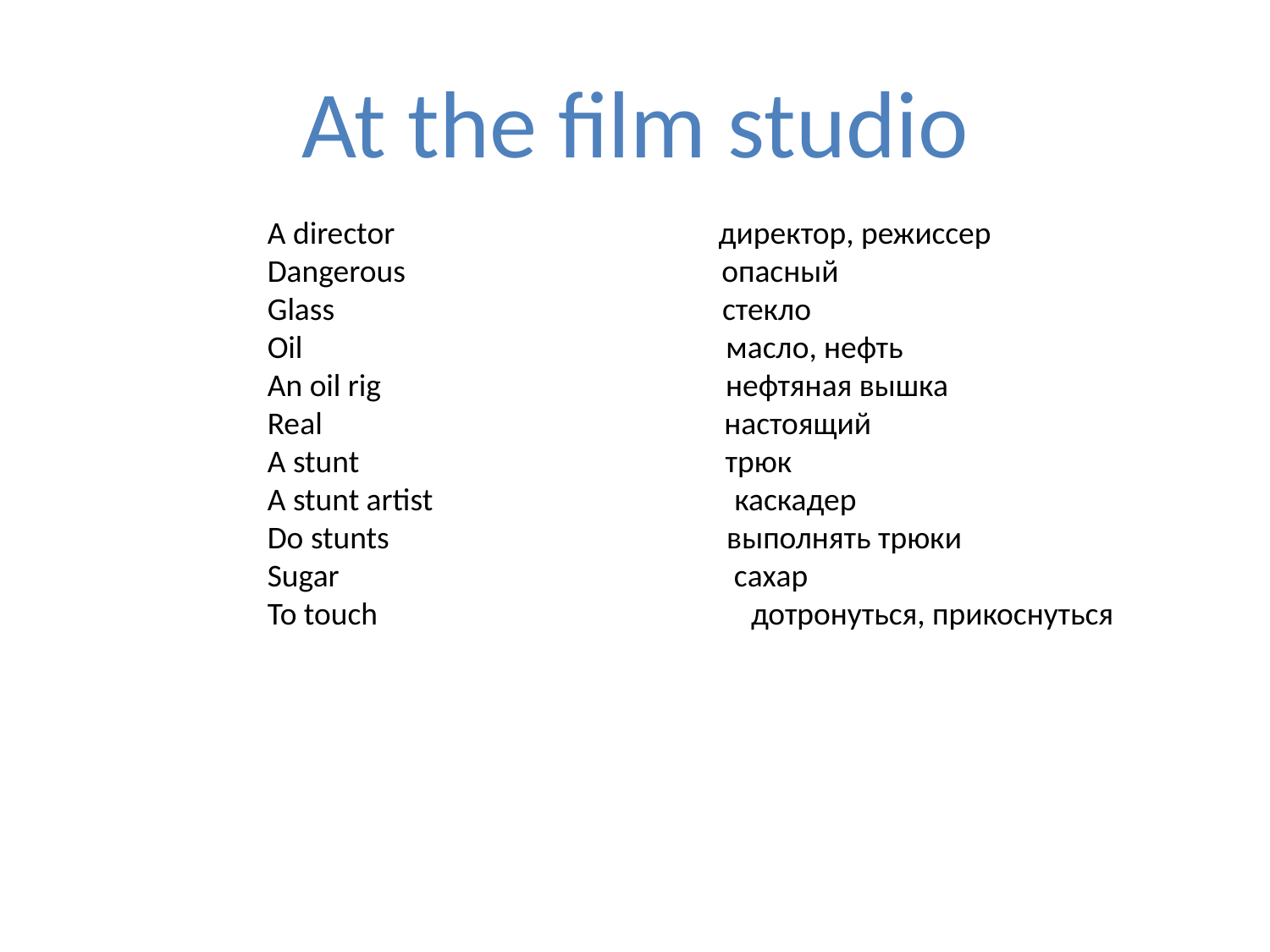

At the film studio
A director                                             директор, режиссер
Dangerous                                            опасный
Glass                                                      стекло
Oil                                                           масло, нефть
An oil rig                                                нефтяная вышка
Real                                                        настоящий
A stunt                                                   трюк
A stunt artist                                          каскадер
Do stunts                                               выполнять трюки
Sugar                                                       сахар
To touch                                                    дотронуться, прикоснуться